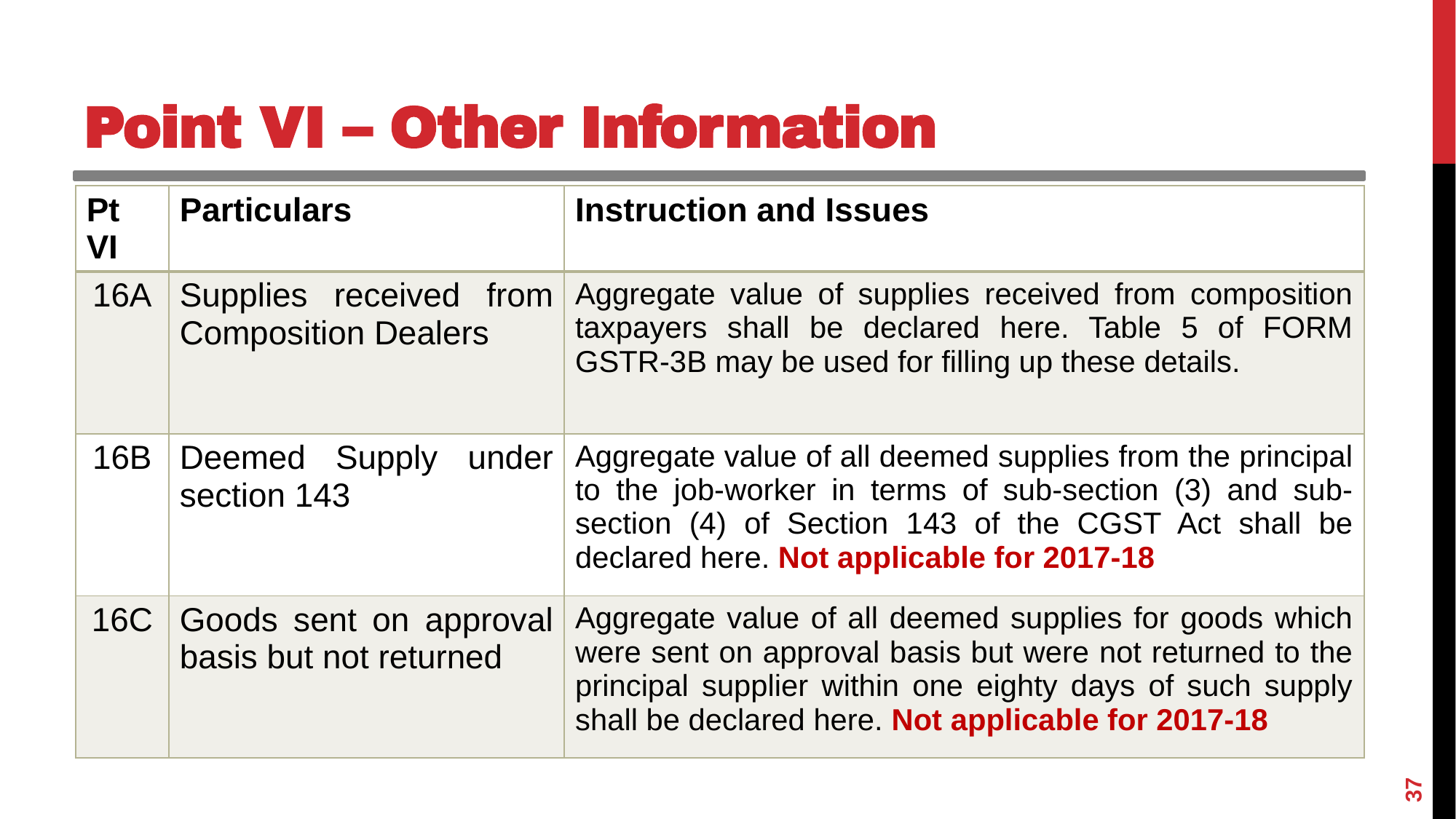

# Point VI – Other Information
| Pt VI | Particulars | Instruction and Issues |
| --- | --- | --- |
| 16A | Supplies received from Composition Dealers | Aggregate value of supplies received from composition taxpayers shall be declared here. Table 5 of FORM GSTR-3B may be used for filling up these details. |
| 16B | Deemed Supply under section 143 | Aggregate value of all deemed supplies from the principal to the job-worker in terms of sub-section (3) and sub-section (4) of Section 143 of the CGST Act shall be declared here. Not applicable for 2017-18 |
| 16C | Goods sent on approval basis but not returned | Aggregate value of all deemed supplies for goods which were sent on approval basis but were not returned to the principal supplier within one eighty days of such supply shall be declared here. Not applicable for 2017-18 |
37